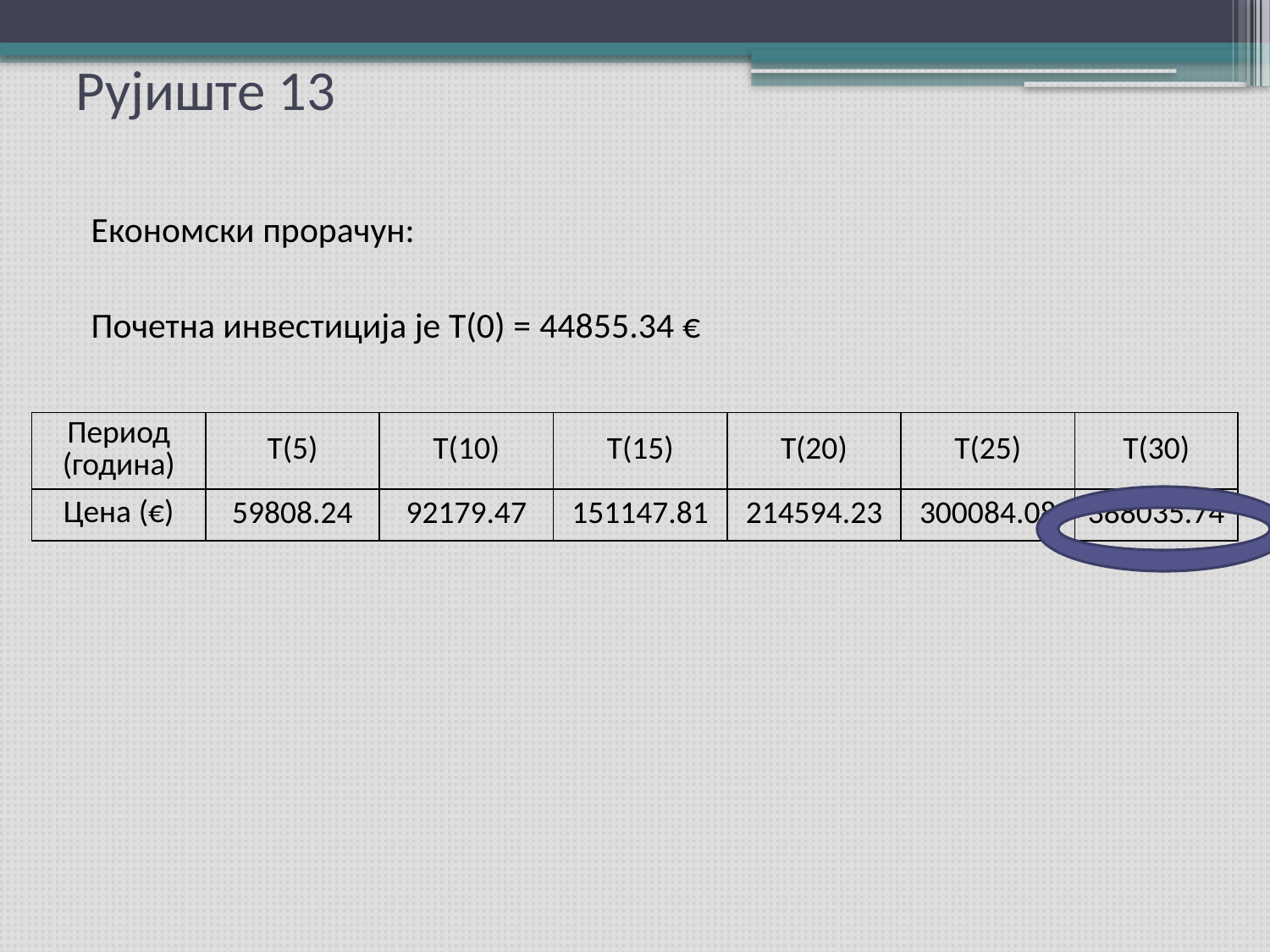

# Рујиште 13
Економски прорачун:

Почетна инвестиција је Т(0) = 44855.34 €

| Период (година) | Т(5) | Т(10) | Т(15) | Т(20) | Т(25) | Т(30) |
| --- | --- | --- | --- | --- | --- | --- |
| Цена (€) | 59808.24 | 92179.47 | 151147.81 | 214594.23 | 300084.08 | 388035.74 |